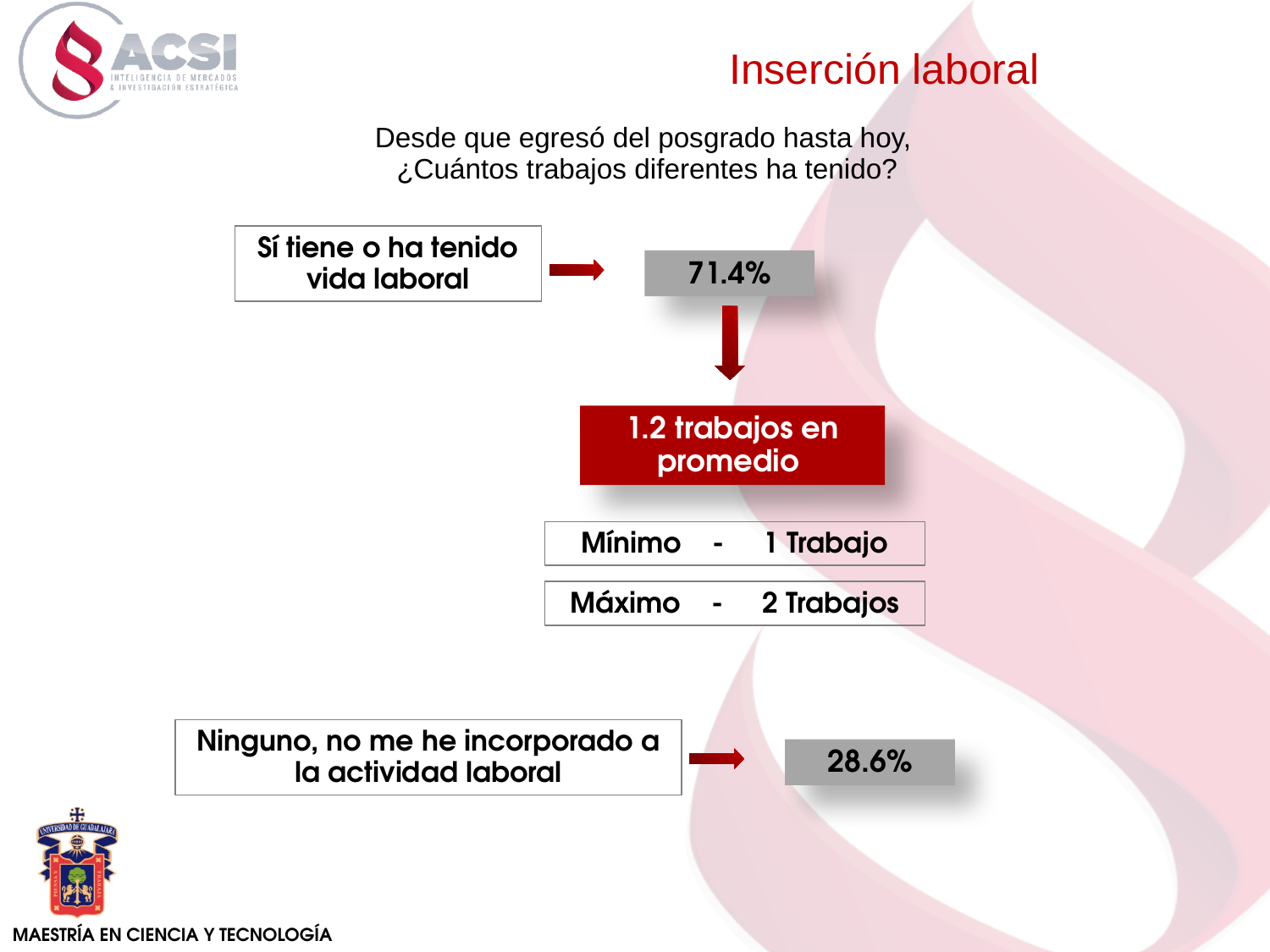

Inserción laboral
Desde que egresó del posgrado hasta hoy,
¿Cuántos trabajos diferentes ha tenido?
Sí tiene o ha tenido vida laboral
71.4%

1.2 trabajos en promedio
Mínimo    -     1 Trabajo
Máximo    -     2 Trabajos
Ninguno, no me he incorporado a la actividad laboral
28.6%